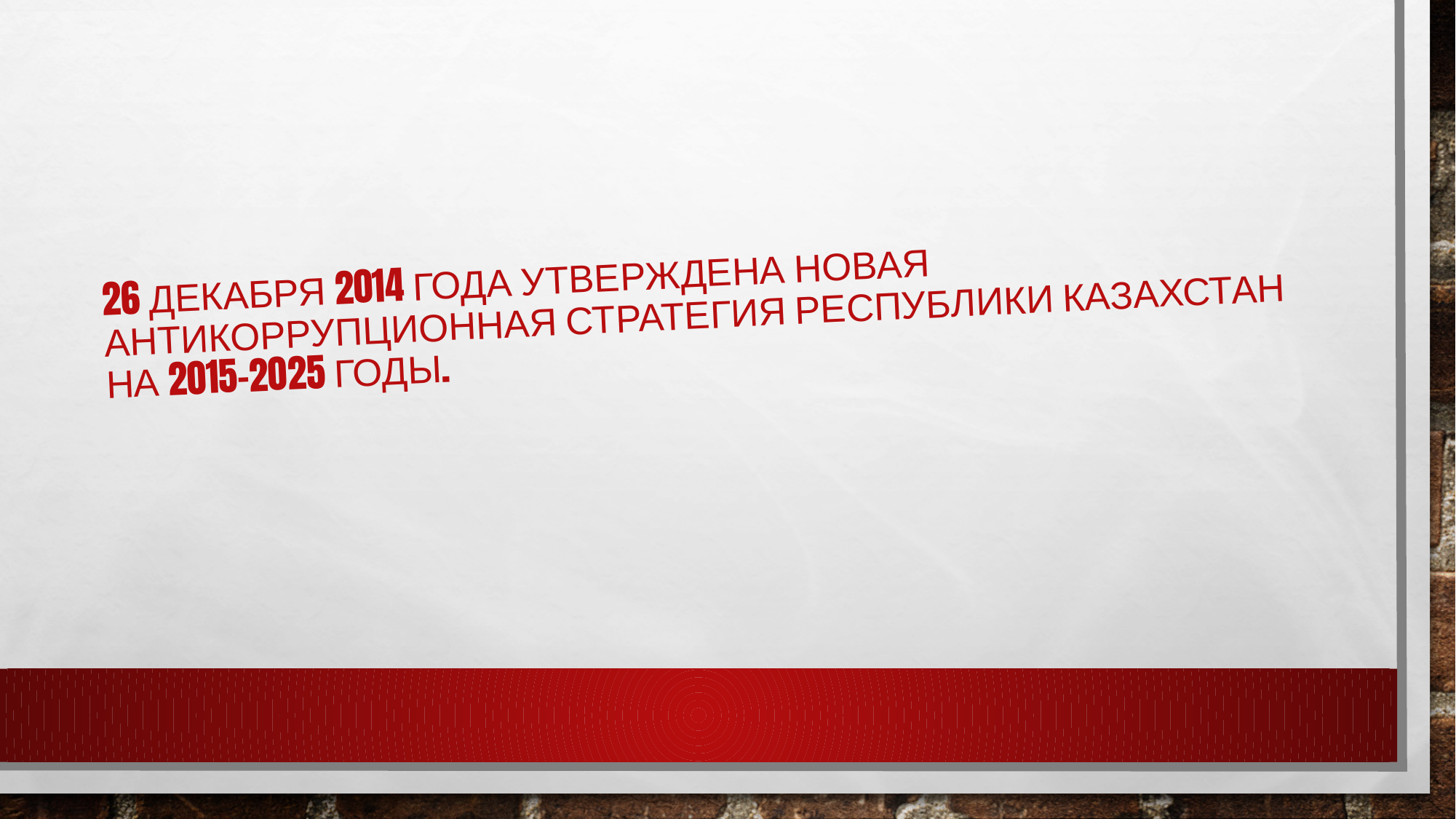

# 26 декабря 2014 года утверждена новая антикоррупционная стратегия Республики Казахстан на 2015-2025 годы.